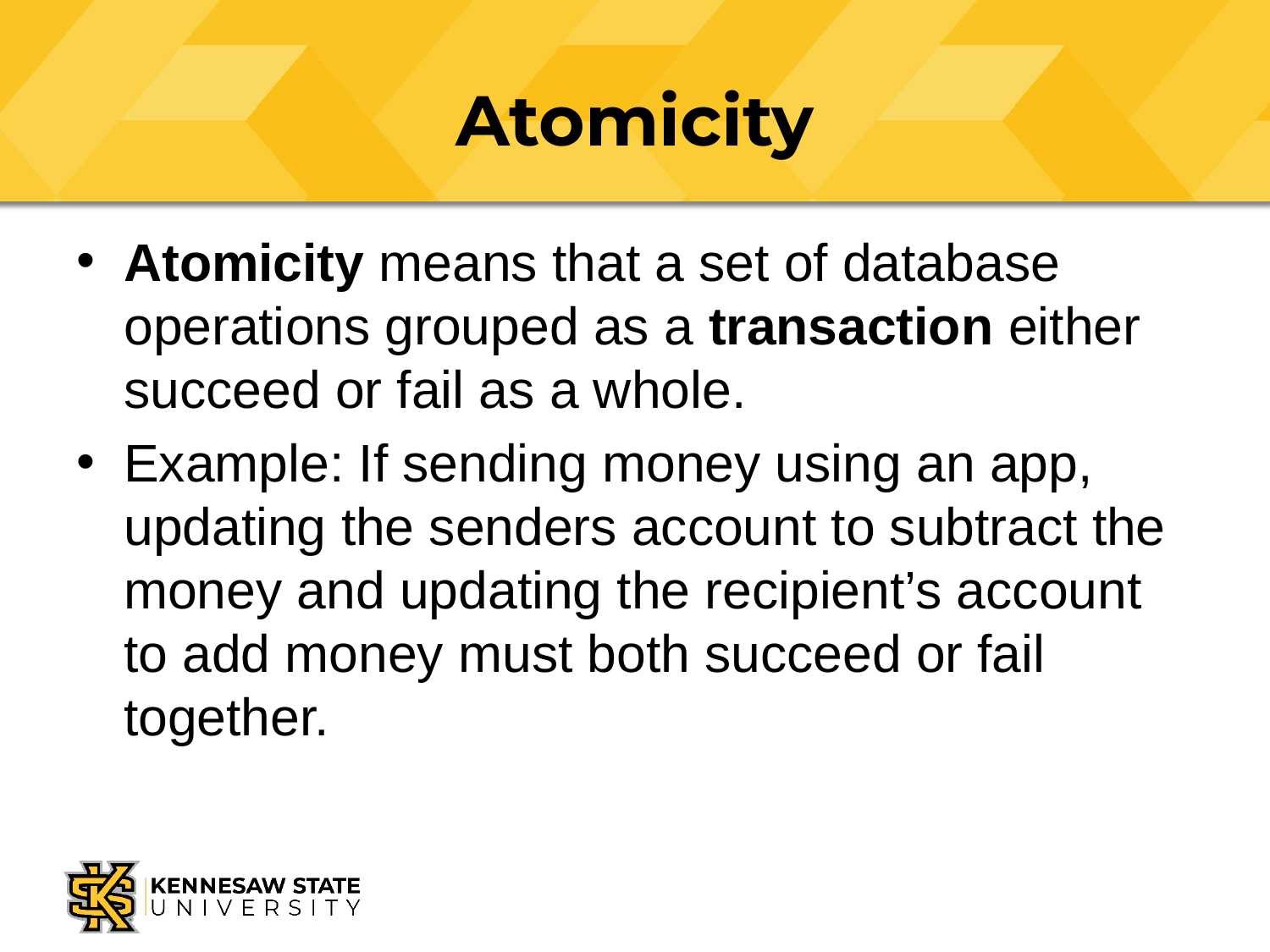

# Atomicity
Atomicity means that a set of database operations grouped as a transaction either succeed or fail as a whole.
Example: If sending money using an app, updating the senders account to subtract the money and updating the recipient’s account to add money must both succeed or fail together.